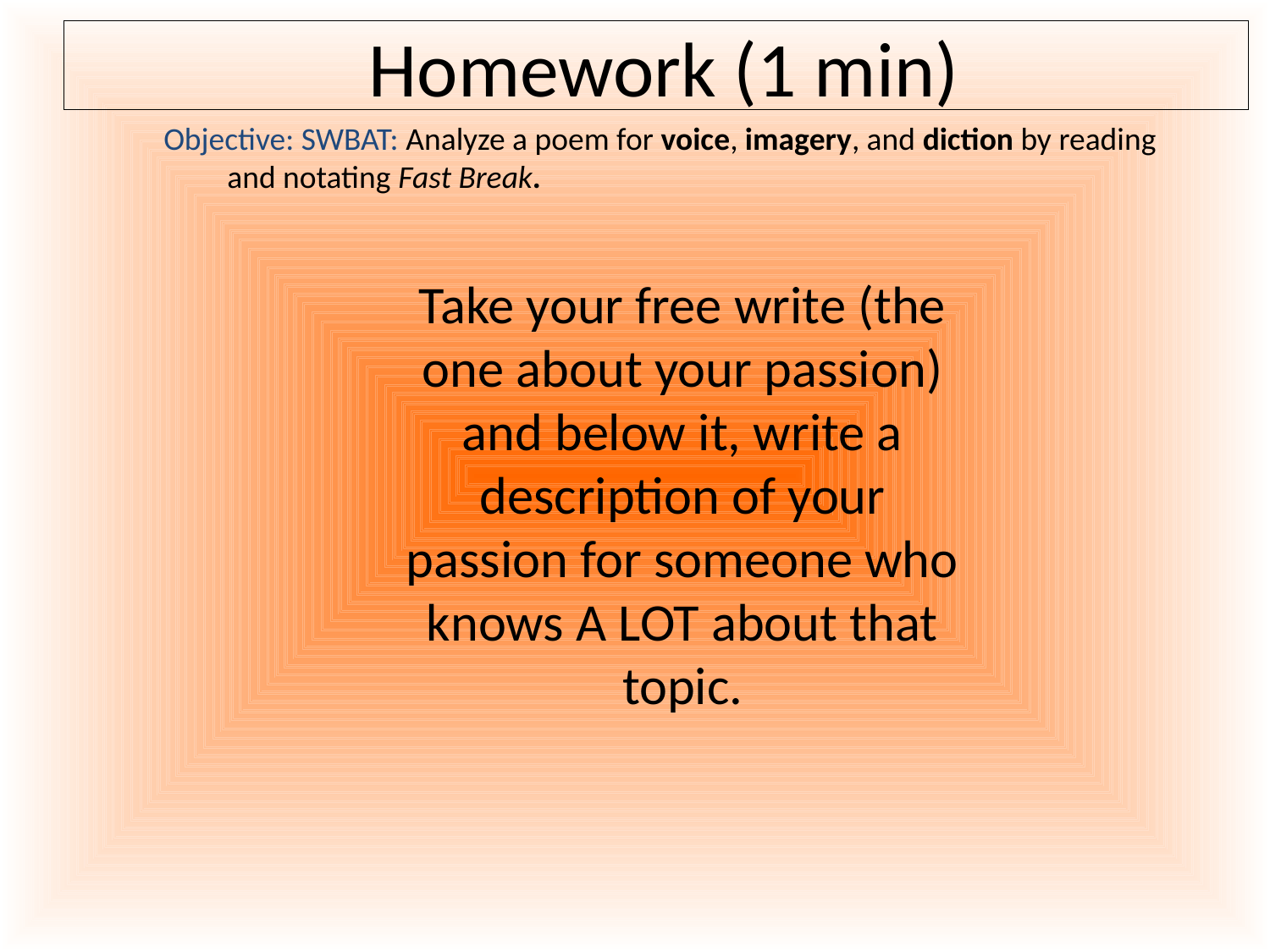

# Homework (1 min)
Objective: SWBAT: Analyze a poem for voice, imagery, and diction by reading and notating Fast Break.
Take your free write (the one about your passion) and below it, write a description of your passion for someone who knows A LOT about that topic.